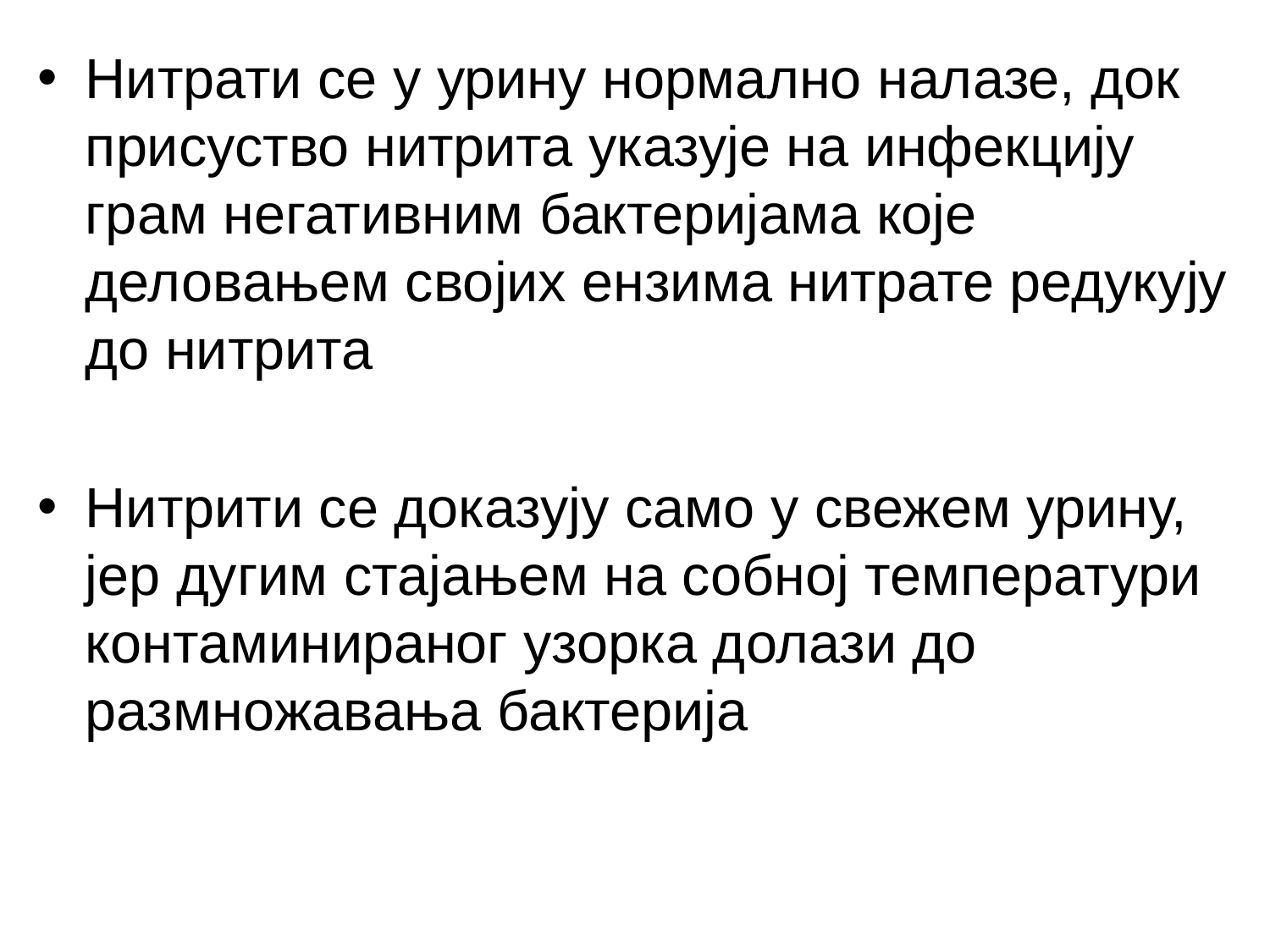

Нитрати се у урину нормално налазе, док присуство нитрита указује на инфекцију грам негативним бактеријама које деловањем својих ензима нитрате редукују до нитрита

Нитрити се доказују само у свежем урину, јер дугим стајањем на собној температури контаминираног узорка долази до размножавања бактерија